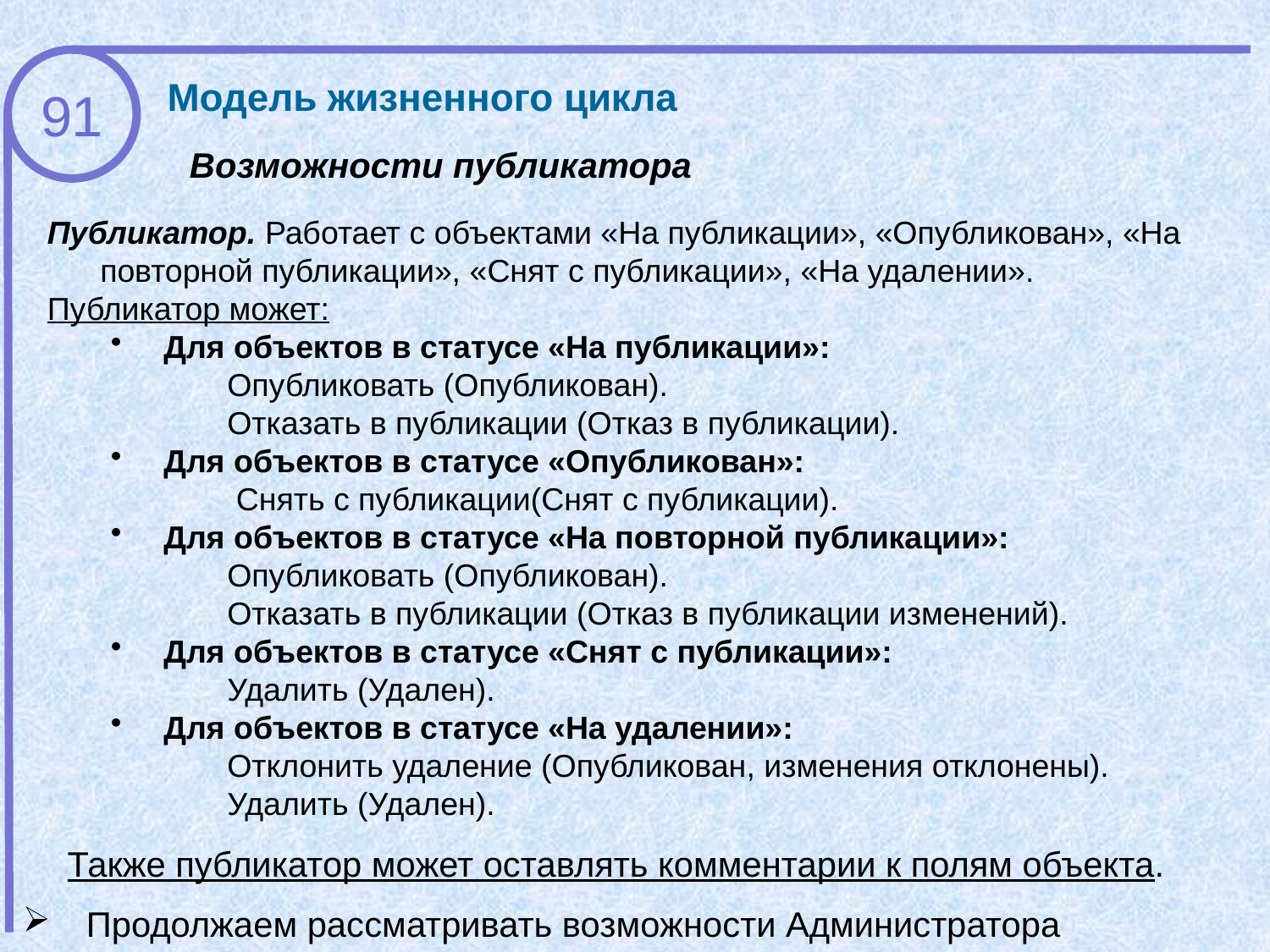

Модель жизненного цикла
91
Возможности публикатора
Публикатор. Работает с объектами «На публикации», «Опубликован», «На повторной публикации», «Снят с публикации», «На удалении».
Публикатор может:
Для объектов в статусе «На публикации»:
	Опубликовать (Опубликован).
	Отказать в публикации (Отказ в публикации).
Для объектов в статусе «Опубликован»:
	 Снять с публикации(Снят с публикации).
Для объектов в статусе «На повторной публикации»:
	Опубликовать (Опубликован).
	Отказать в публикации (Отказ в публикации изменений).
Для объектов в статусе «Снят с публикации»:
	Удалить (Удален).
Для объектов в статусе «На удалении»:
	Отклонить удаление (Опубликован, изменения отклонены).
	Удалить (Удален).
Также публикатор может оставлять комментарии к полям объекта.
Продолжаем рассматривать возможности Администратора